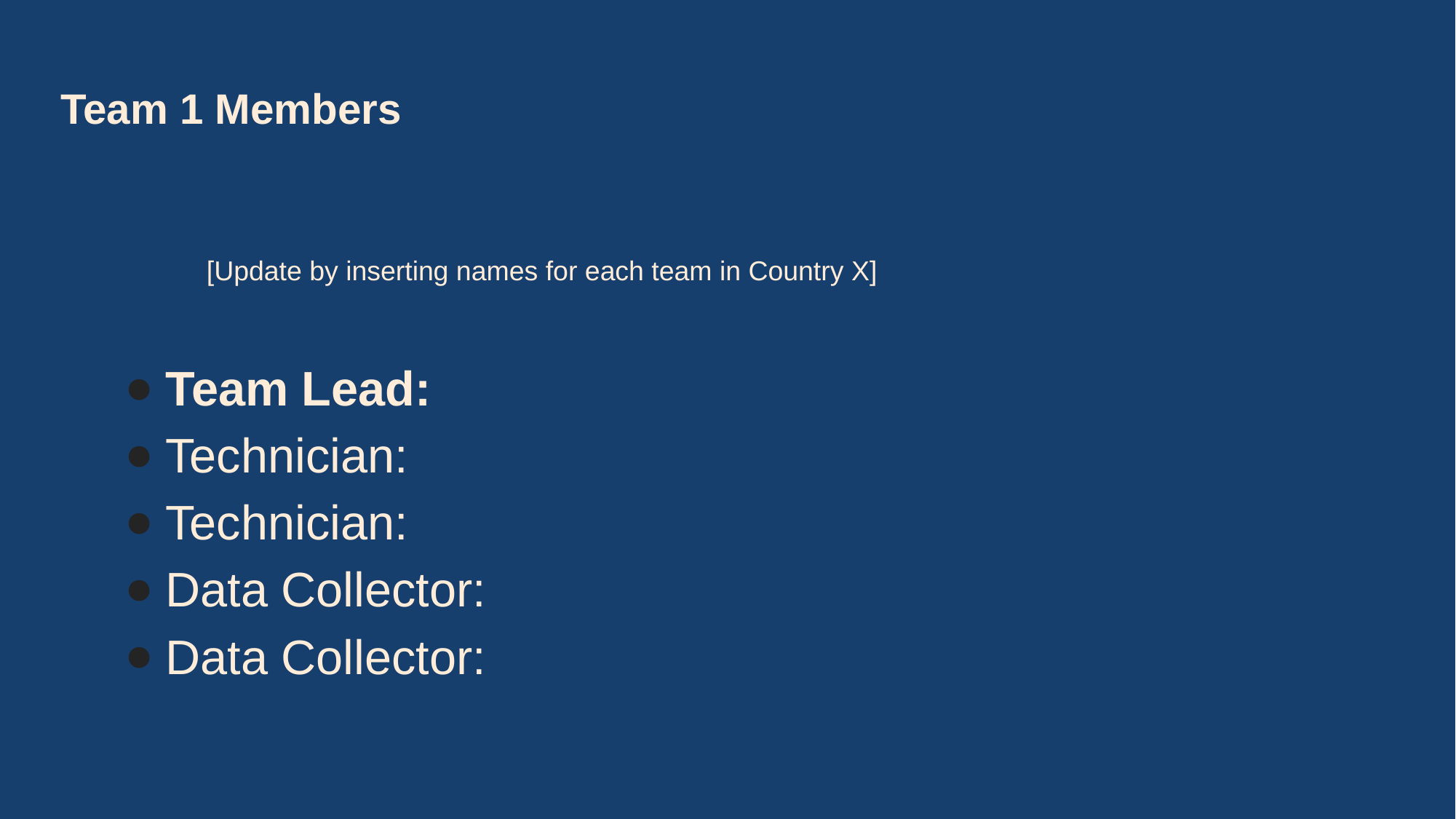

# Team 1 Members
[Update by inserting names for each team in Country X]
Team Lead:
Technician:
Technician:
Data Collector:
Data Collector: